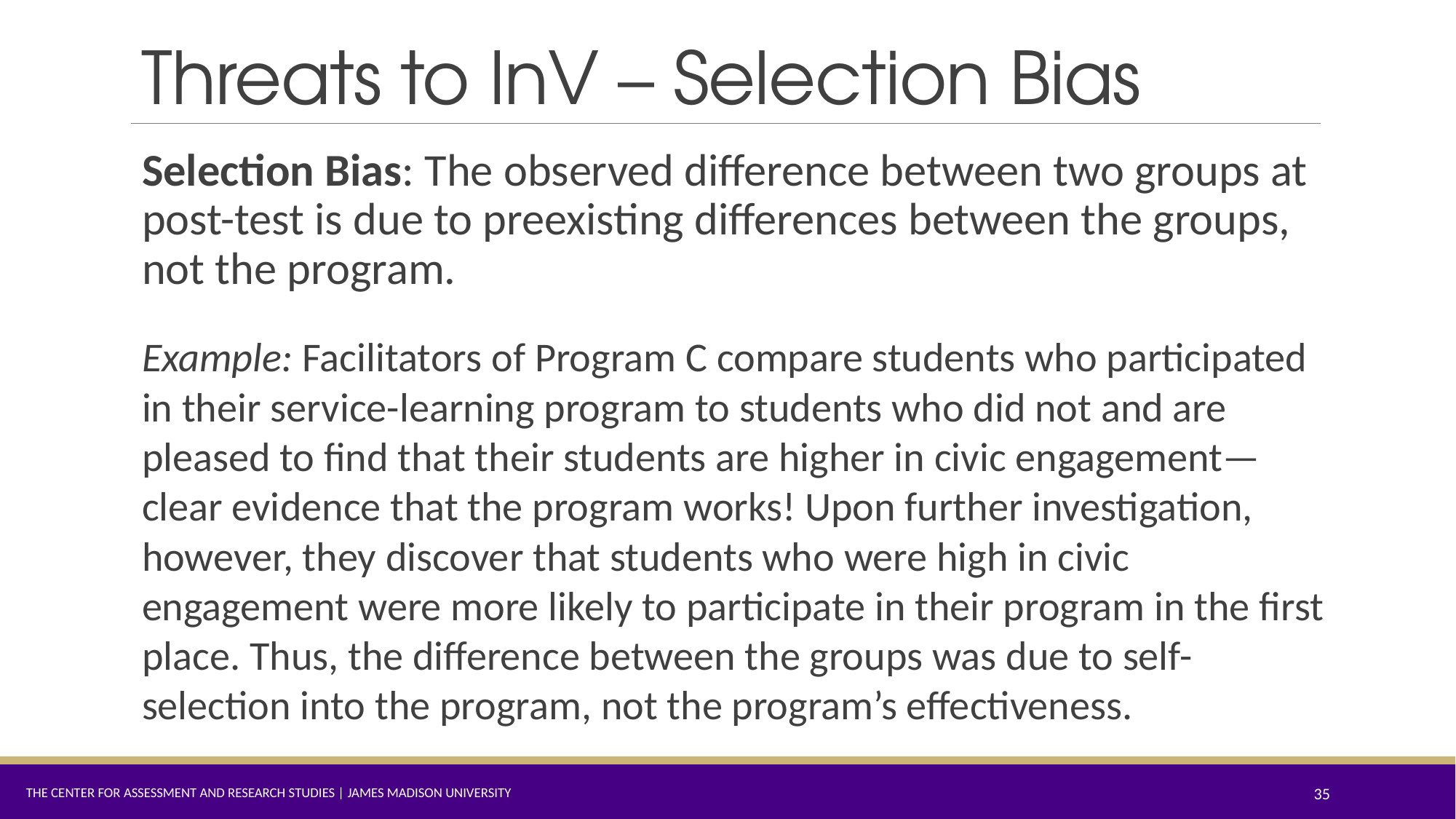

# Threats to InV – Selection Bias
Selection Bias: The observed difference between two groups at post-test is due to preexisting differences between the groups, not the program.
Example: Facilitators of Program C compare students who participated in their service-learning program to students who did not and are pleased to find that their students are higher in civic engagement—clear evidence that the program works! Upon further investigation, however, they discover that students who were high in civic engagement were more likely to participate in their program in the first place. Thus, the difference between the groups was due to self-selection into the program, not the program’s effectiveness.

The Center for Assessment and Research Studies | James Madison University
35